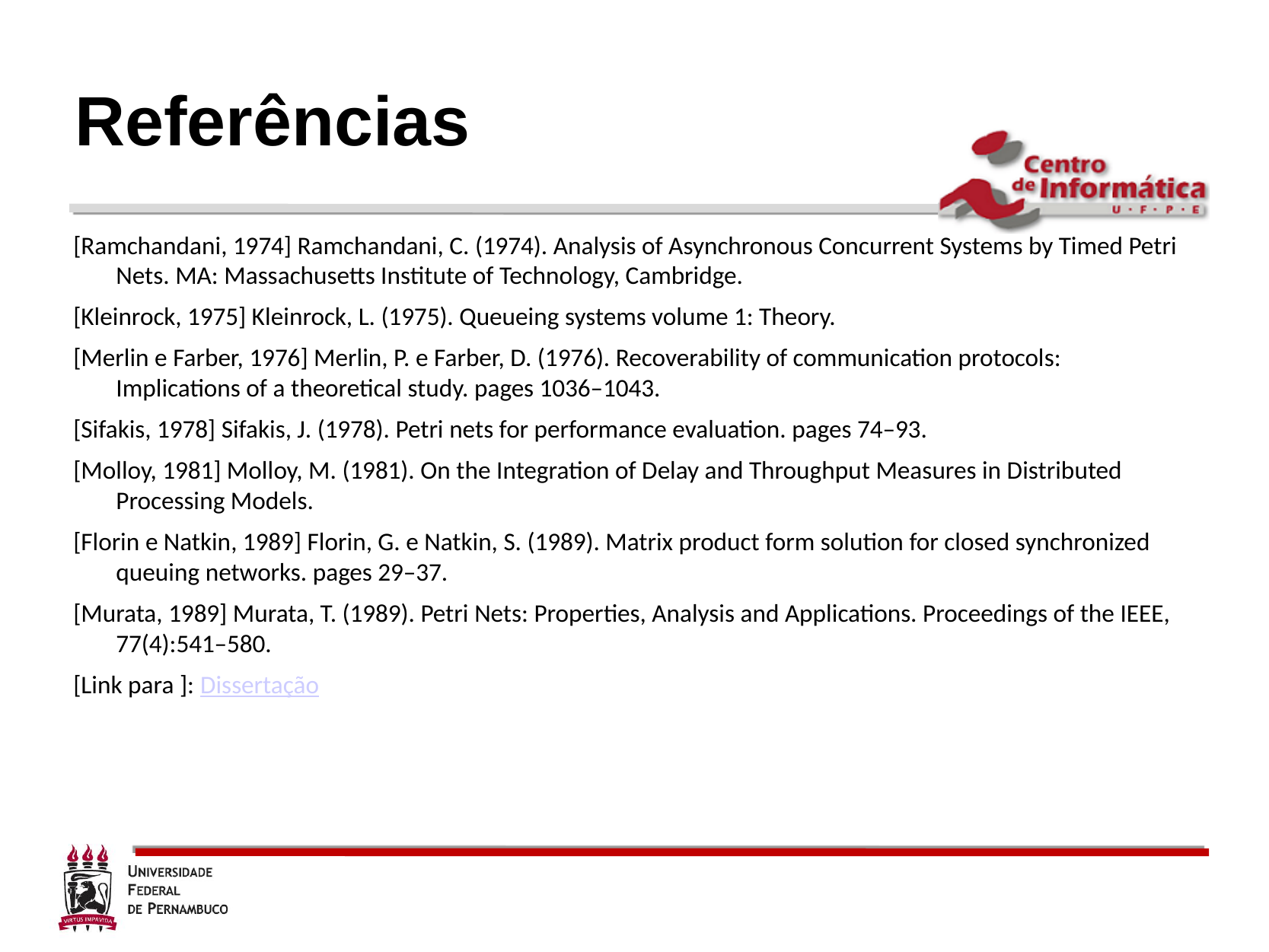

# Referências
[Ramchandani, 1974] Ramchandani, C. (1974). Analysis of Asynchronous Concurrent Systems by Timed Petri Nets. MA: Massachusetts Institute of Technology, Cambridge.
[Kleinrock, 1975] Kleinrock, L. (1975). Queueing systems volume 1: Theory.
[Merlin e Farber, 1976] Merlin, P. e Farber, D. (1976). Recoverability of communication protocols: Implications of a theoretical study. pages 1036–1043.
[Sifakis, 1978] Sifakis, J. (1978). Petri nets for performance evaluation. pages 74–93.
[Molloy, 1981] Molloy, M. (1981). On the Integration of Delay and Throughput Measures in Distributed Processing Models.
[Florin e Natkin, 1989] Florin, G. e Natkin, S. (1989). Matrix product form solution for closed synchronized queuing networks. pages 29–37.
[Murata, 1989] Murata, T. (1989). Petri Nets: Properties, Analysis and Applications. Proceedings of the IEEE, 77(4):541–580.
[Link para ]: Dissertação